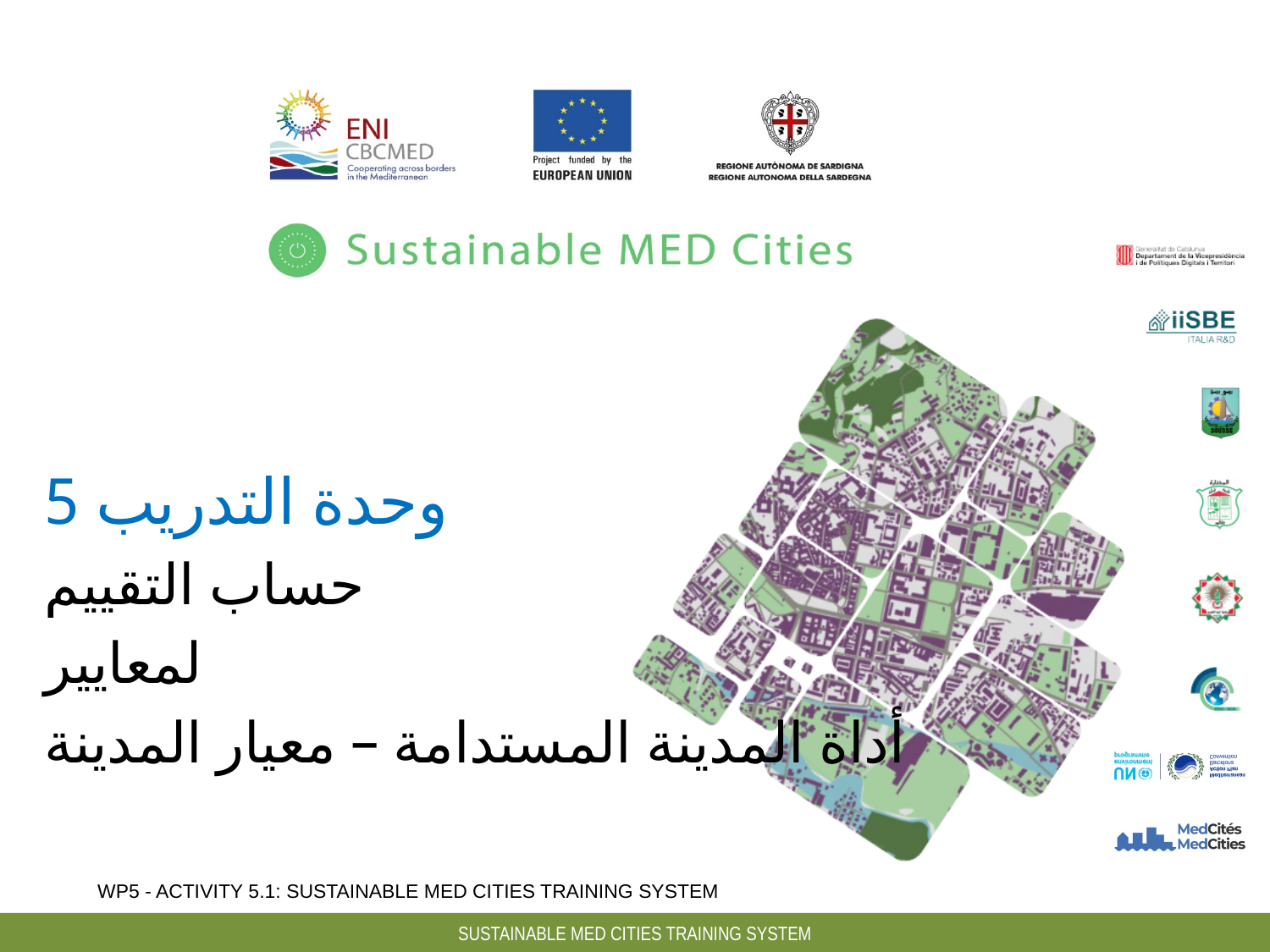

وحدة التدريب 5
حساب التقييم
لمعايير
أداة المدينة المستدامة – معيار المدينة